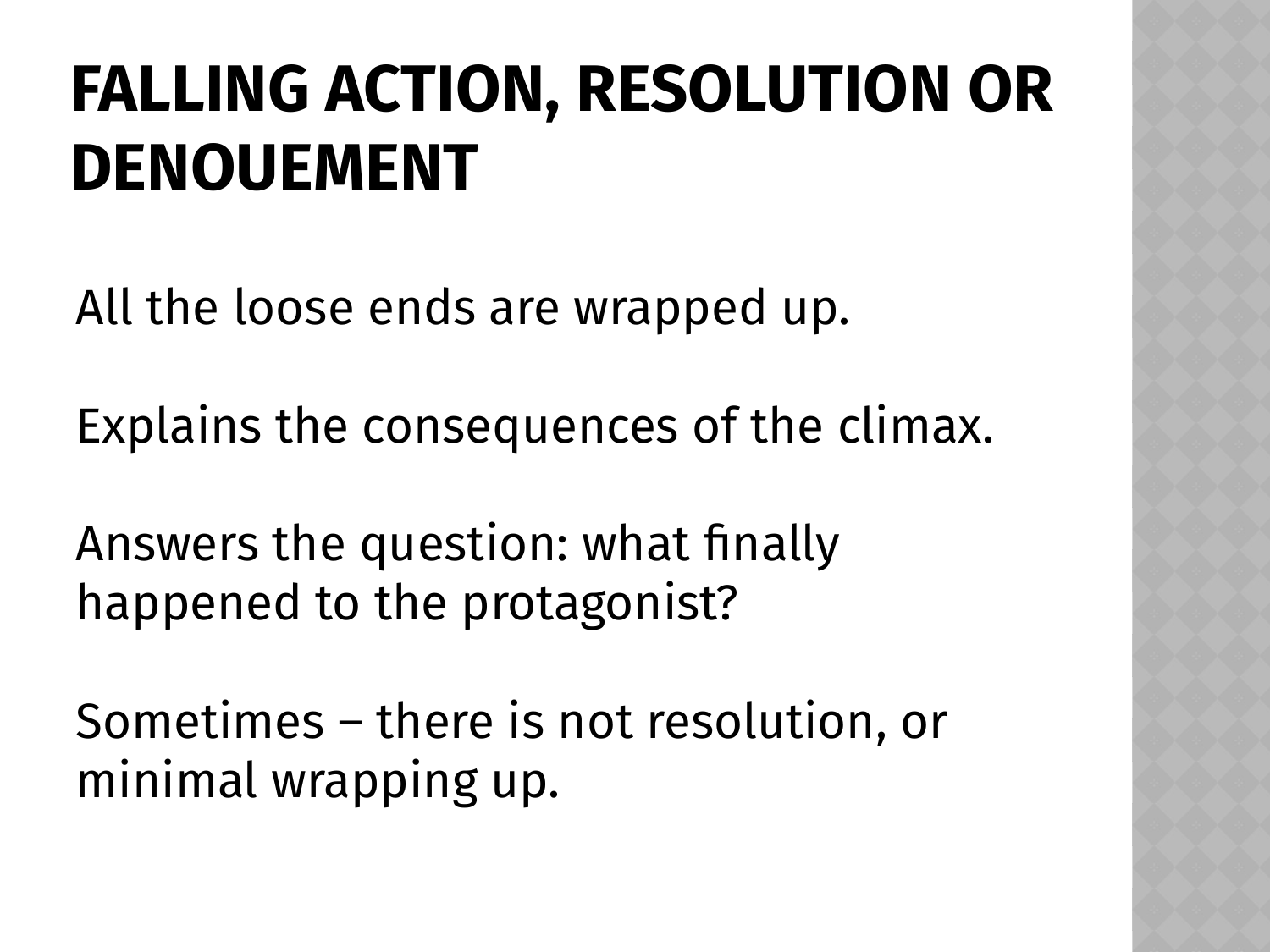

# Falling action, resolution or denouement

All the loose ends are wrapped up.

Explains the consequences of the climax.

Answers the question: what finally happened to the protagonist?

Sometimes – there is not resolution, or minimal wrapping up.